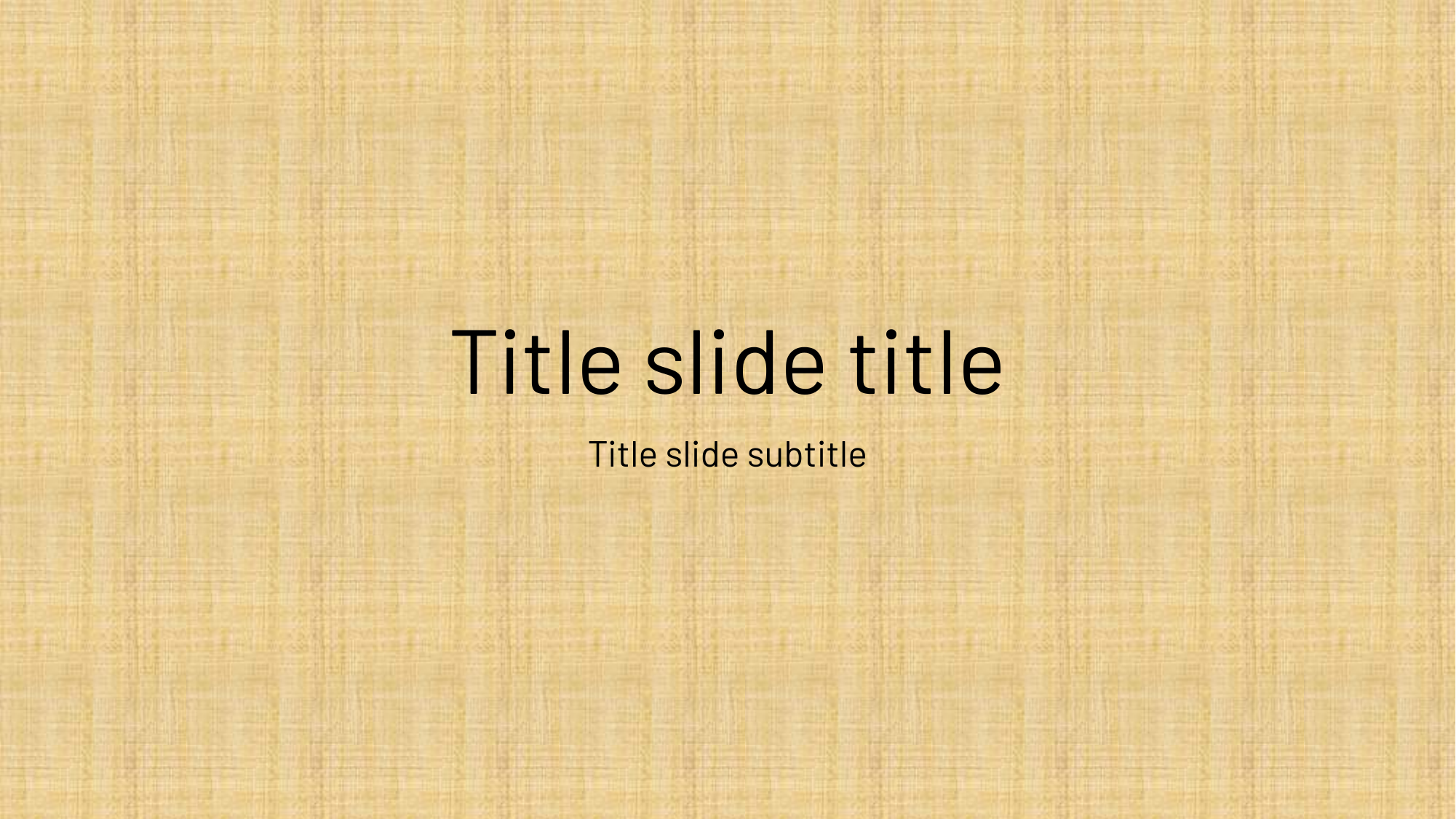

# Title slide title
Title slide subtitle